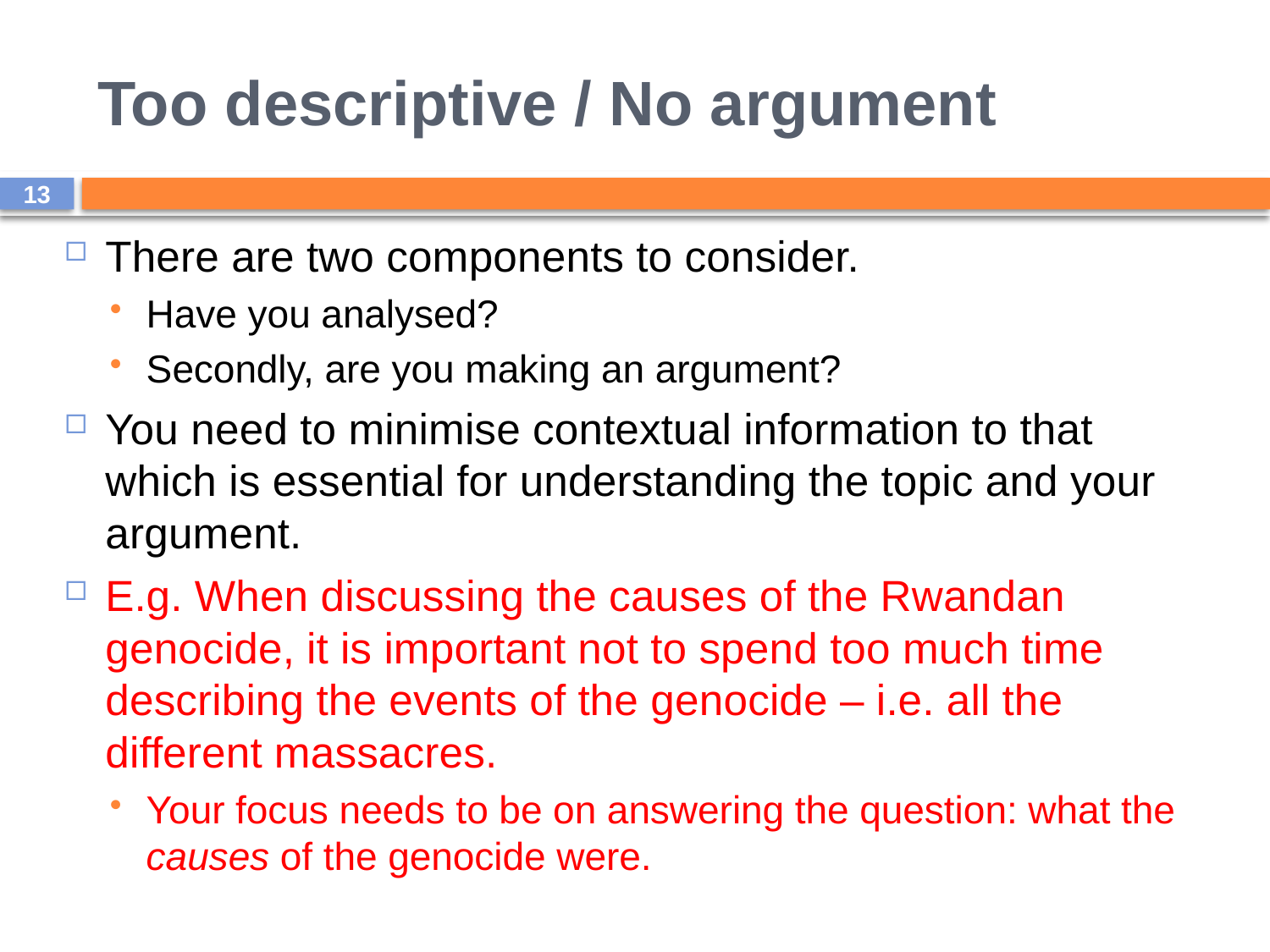

# Too descriptive / No argument
13
There are two components to consider.
Have you analysed?
Secondly, are you making an argument?
You need to minimise contextual information to that which is essential for understanding the topic and your argument.
E.g. When discussing the causes of the Rwandan genocide, it is important not to spend too much time describing the events of the genocide – i.e. all the different massacres.
Your focus needs to be on answering the question: what the causes of the genocide were.